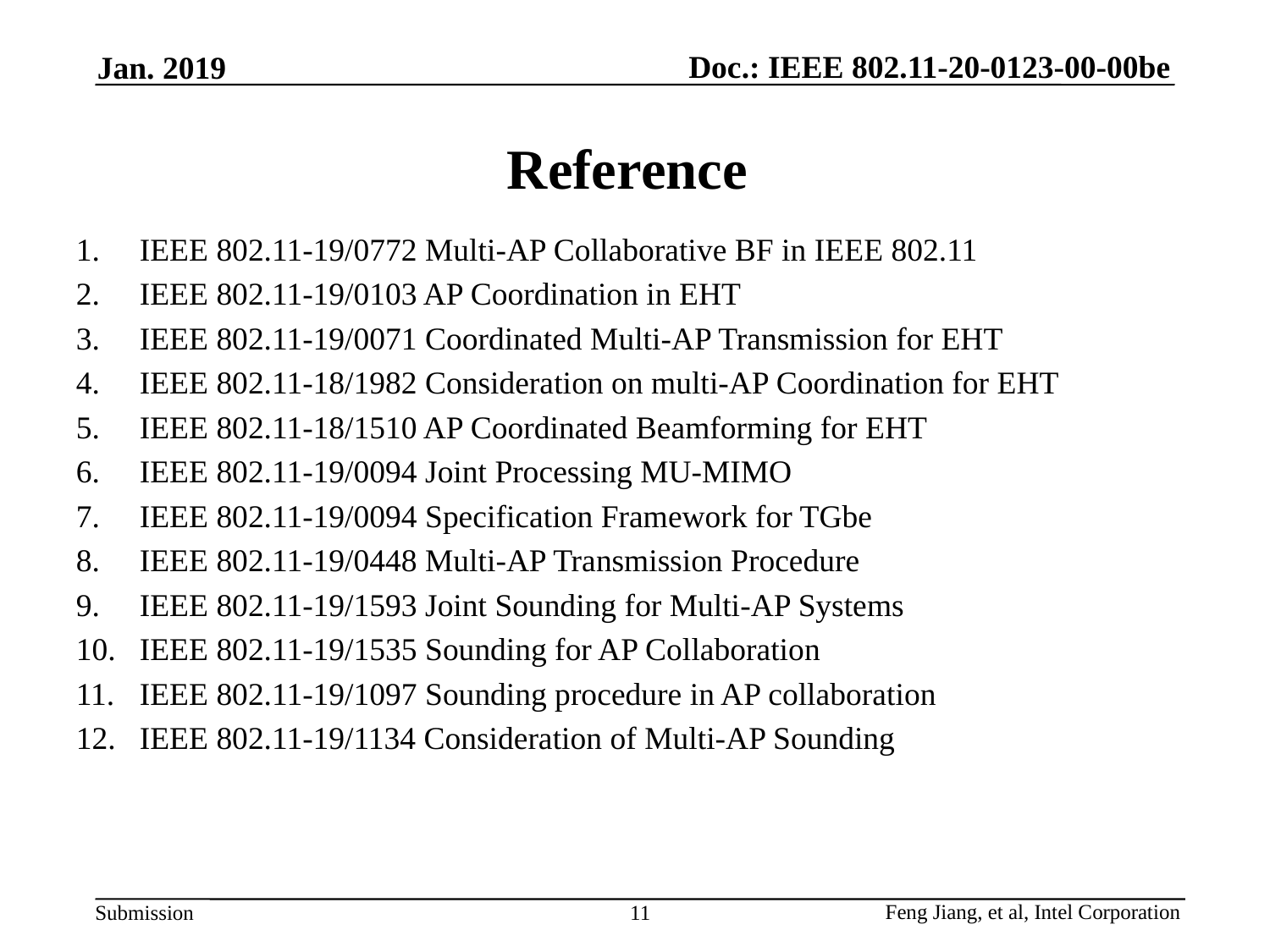

Jan. 2019
# Reference
IEEE 802.11-19/0772 Multi-AP Collaborative BF in IEEE 802.11
IEEE 802.11-19/0103 AP Coordination in EHT
IEEE 802.11-19/0071 Coordinated Multi-AP Transmission for EHT
IEEE 802.11-18/1982 Consideration on multi-AP Coordination for EHT
IEEE 802.11-18/1510 AP Coordinated Beamforming for EHT
IEEE 802.11-19/0094 Joint Processing MU-MIMO
IEEE 802.11-19/0094 Specification Framework for TGbe
IEEE 802.11-19/0448 Multi-AP Transmission Procedure
IEEE 802.11-19/1593 Joint Sounding for Multi-AP Systems
IEEE 802.11-19/1535 Sounding for AP Collaboration
IEEE 802.11-19/1097 Sounding procedure in AP collaboration
IEEE 802.11-19/1134 Consideration of Multi-AP Sounding

11